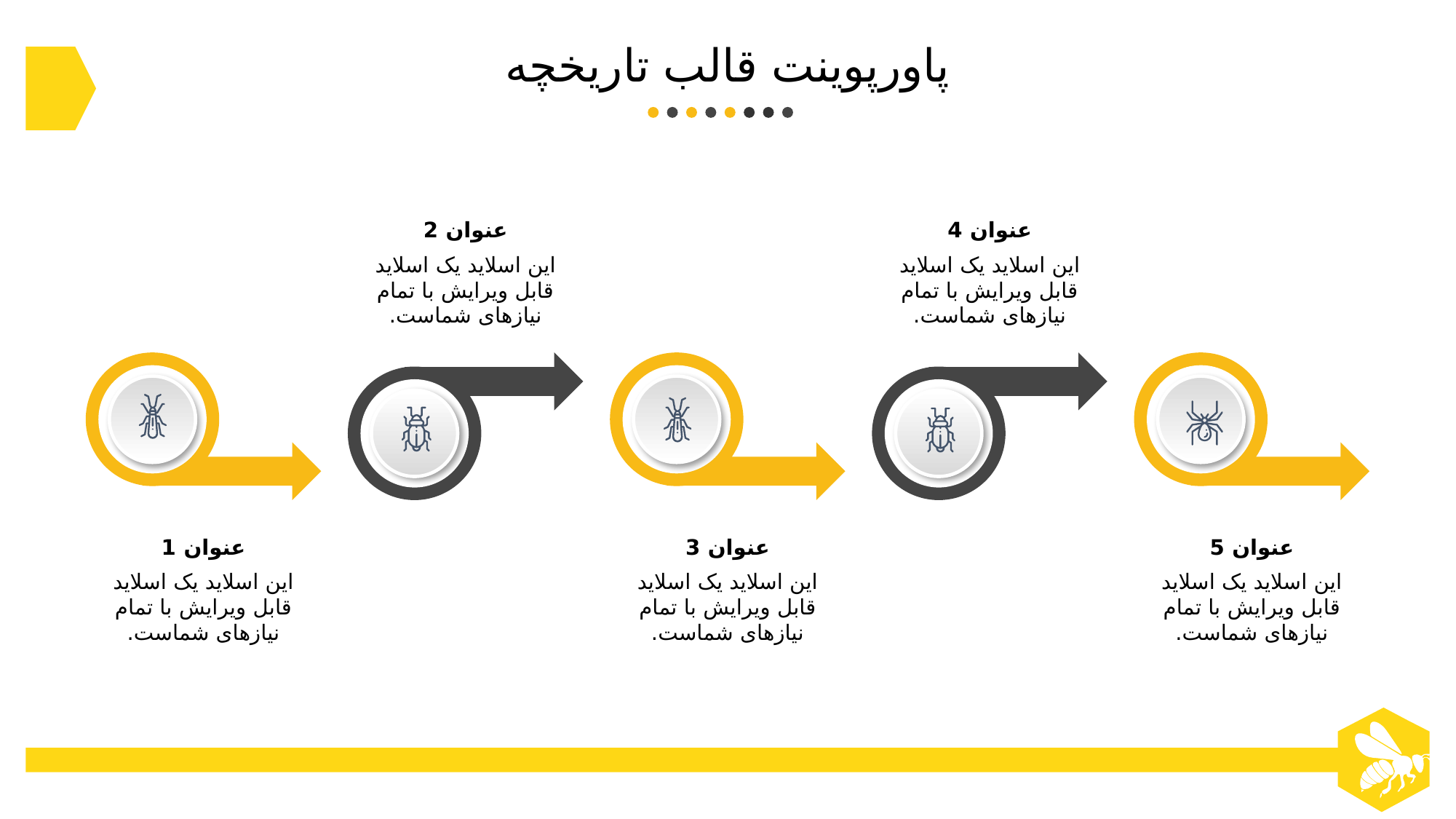

پاورپوینت قالب تاریخچه

عنوان 2
این اسلاید یک اسلاید قابل ویرایش با تمام نیازهای شماست.

عنوان 4
این اسلاید یک اسلاید قابل ویرایش با تمام نیازهای شماست.

عنوان 1
این اسلاید یک اسلاید قابل ویرایش با تمام نیازهای شماست.

عنوان 3
این اسلاید یک اسلاید قابل ویرایش با تمام نیازهای شماست.

عنوان 5
این اسلاید یک اسلاید قابل ویرایش با تمام نیازهای شماست.